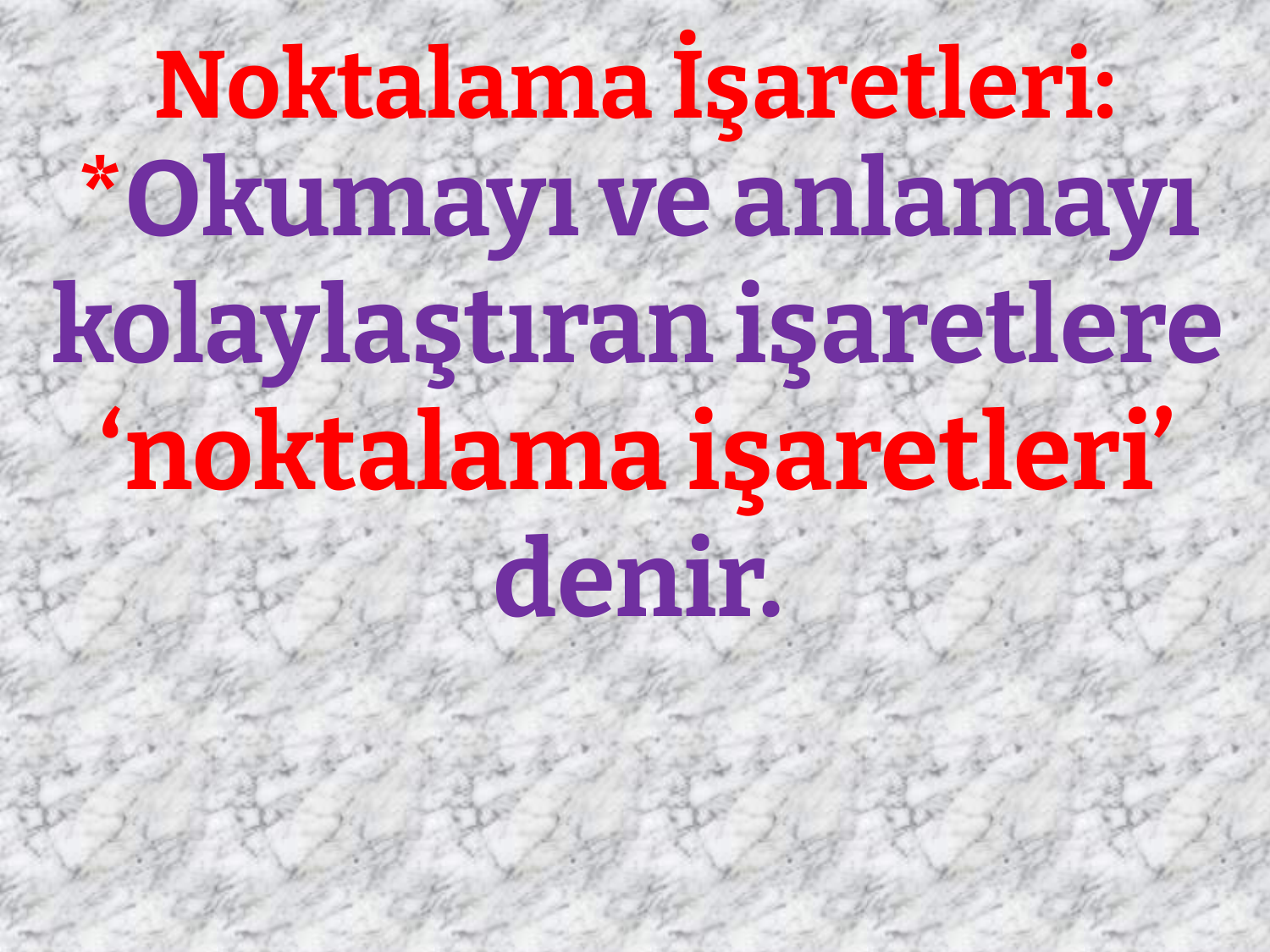

Noktalama İşaretleri:
*Okumayı ve anlamayı kolaylaştıran işaretlere ‘noktalama işaretleri’ denir.